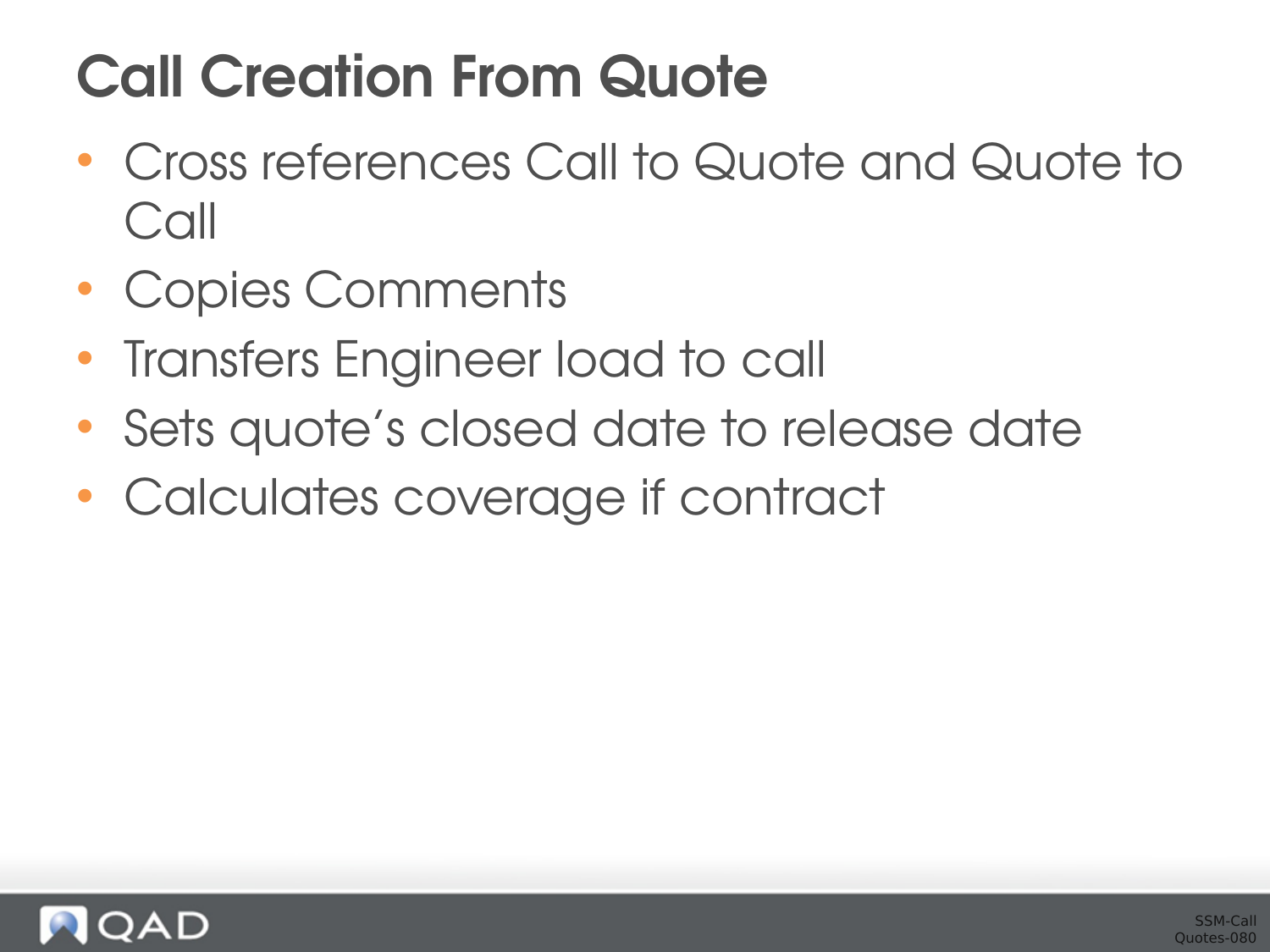

# Call Creation From Quote
Cross references Call to Quote and Quote to Call
Copies Comments
Transfers Engineer load to call
Sets quote’s closed date to release date
Calculates coverage if contract

SSM-Call Quotes-080